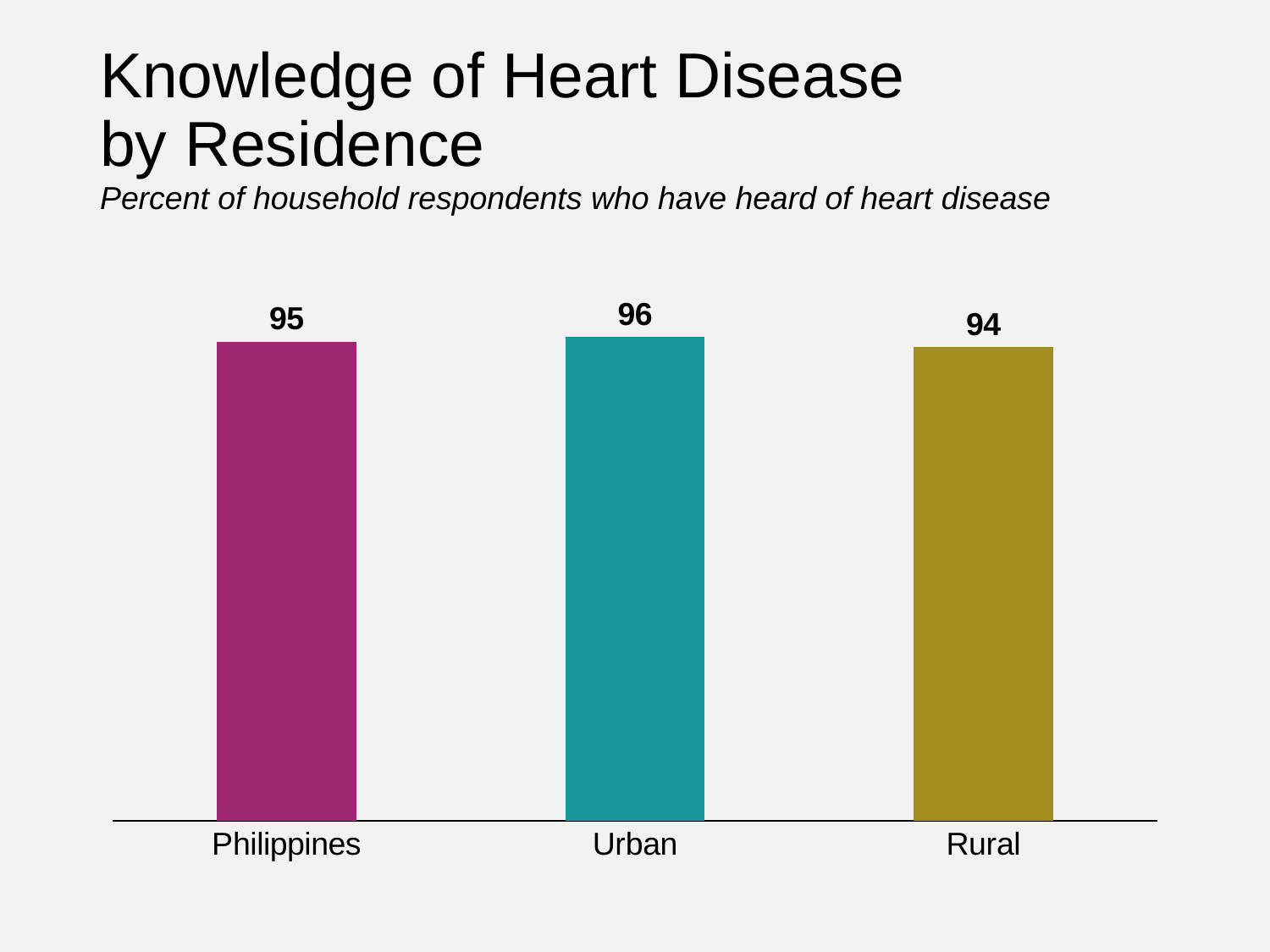

# Knowledge of Heart Disease by Residence
Percent of household respondents who have heard of heart disease

### Chart

| Category | Heard of cancer |
|---|---|
| Philippines | 95.0 |
| Urban | 96.0 |
| Rural | 94.0 |